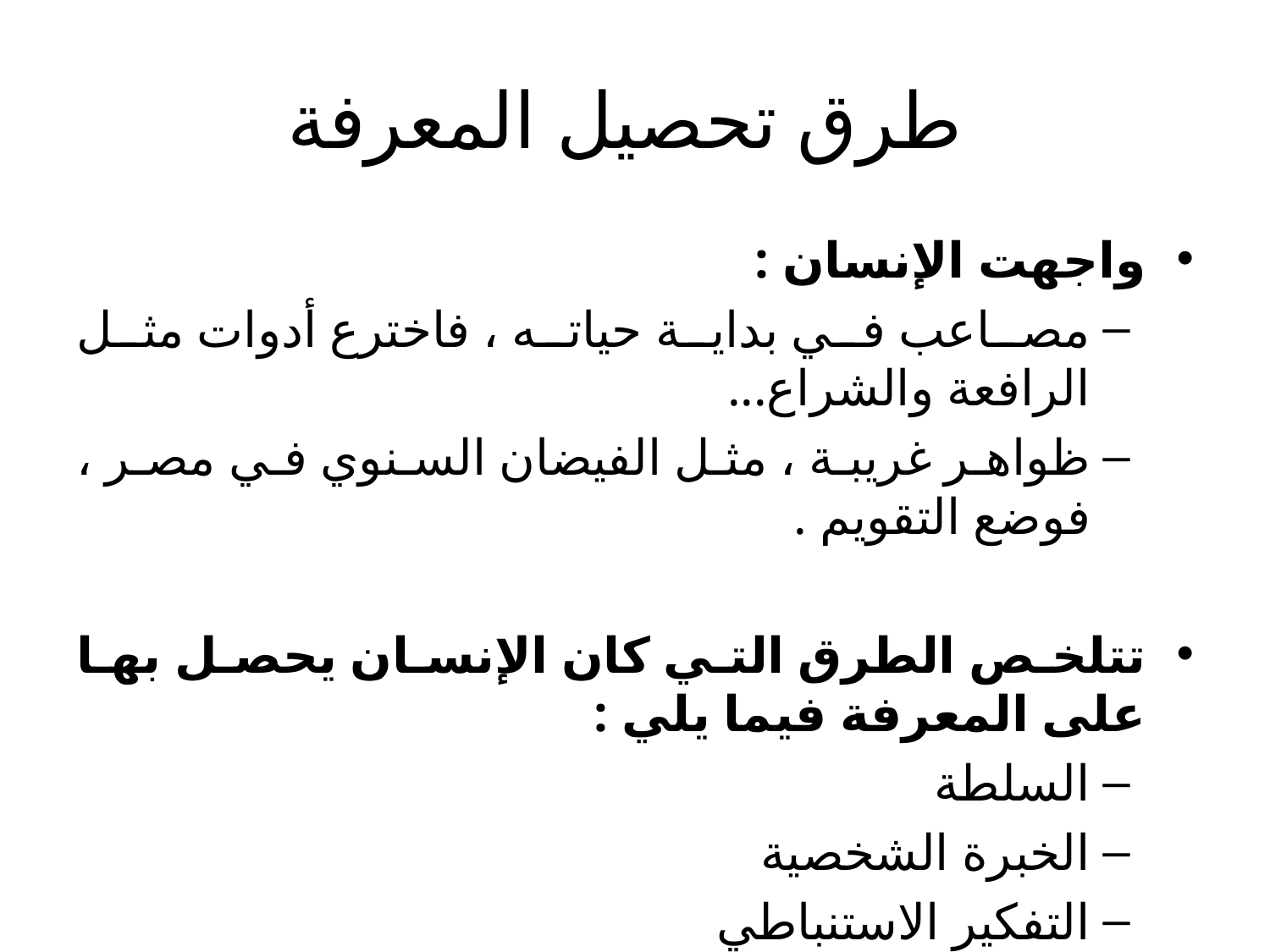

# طرق تحصيل المعرفة
واجهت الإنسان :
مصاعب في بداية حياته ، فاخترع أدوات مثل الرافعة والشراع...
ظواهر غريبة ، مثل الفيضان السنوي في مصر ، فوضع التقويم .

تتلخص الطرق التي كان الإنسان يحصل بها على المعرفة فيما يلي :
السلطة
الخبرة الشخصية
التفكير الاستنباطي
التفكير الاستقرائي .
المنهج العلمي